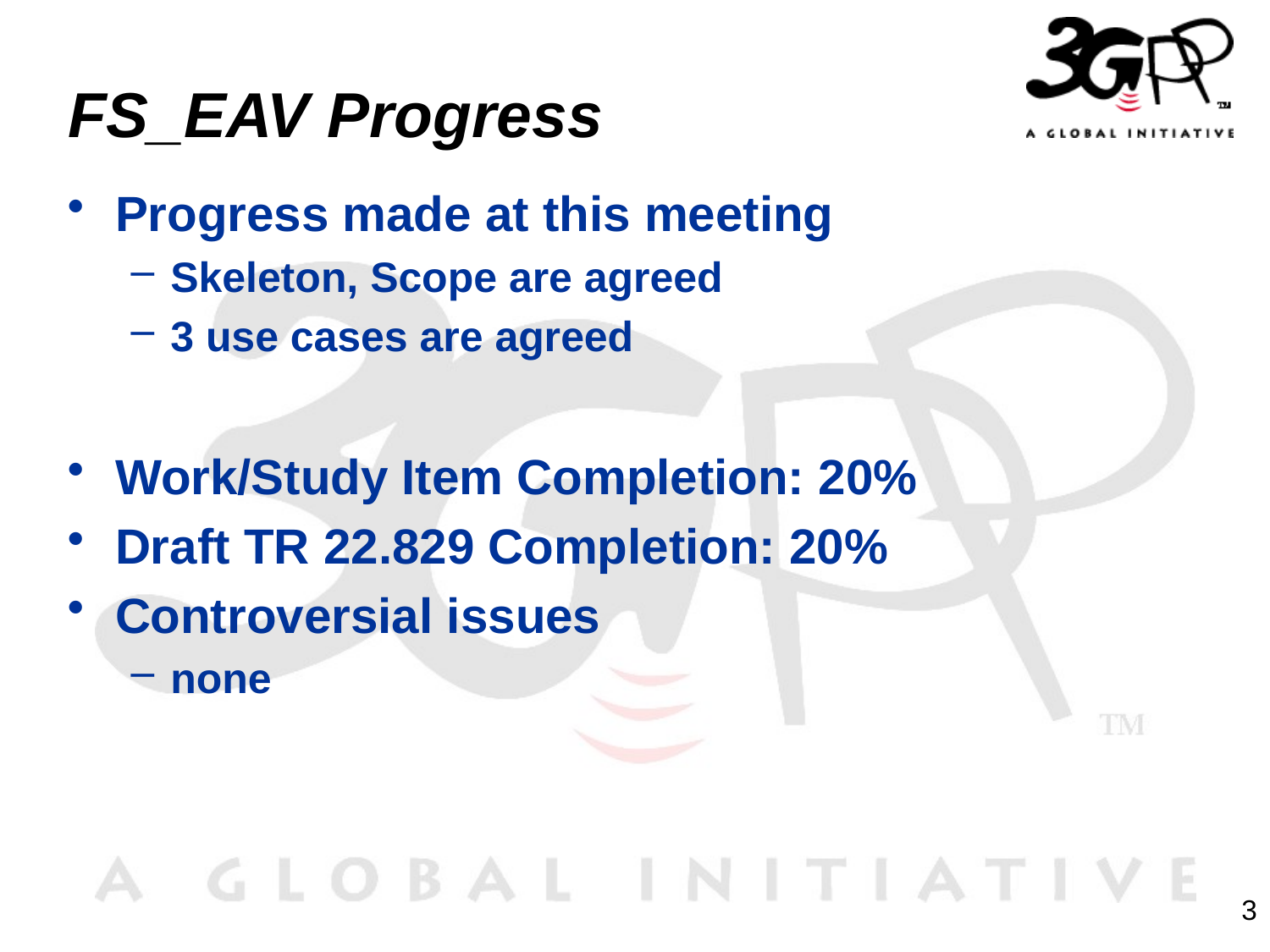

# FS_EAV Progress
Progress made at this meeting
Skeleton, Scope are agreed
3 use cases are agreed

Work/Study Item Completion: 20%
Draft TR 22.829 Completion: 20%
Controversial issues
none

3